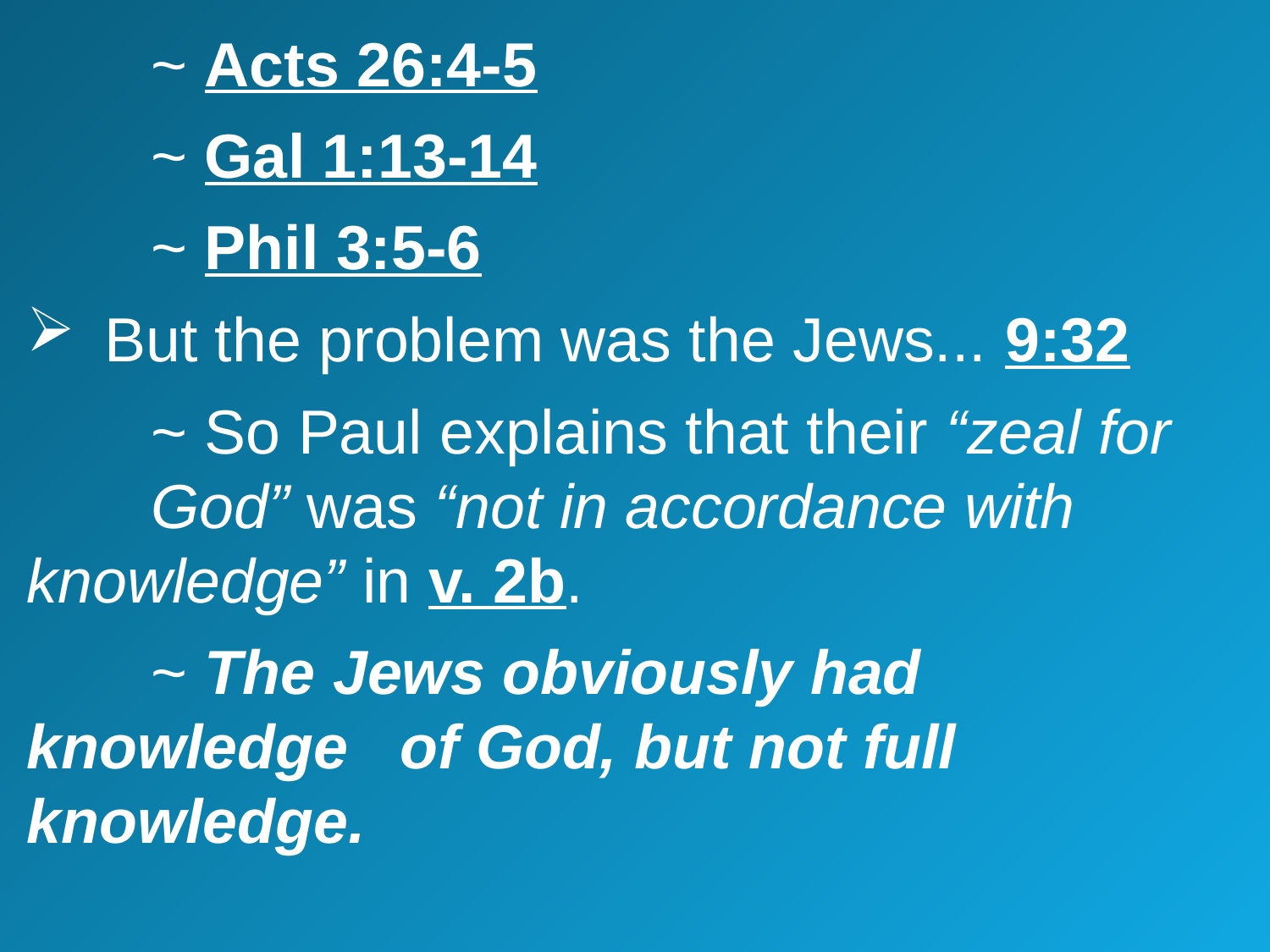

~ Acts 26:4-5
		~ Gal 1:13-14
		~ Phil 3:5-6
But the problem was the Jews... 9:32
		~ So Paul explains that their “zeal for 						God” was “not in accordance with 							knowledge” in v. 2b.
		~ The Jews obviously had knowledge 					of God, but not full knowledge.